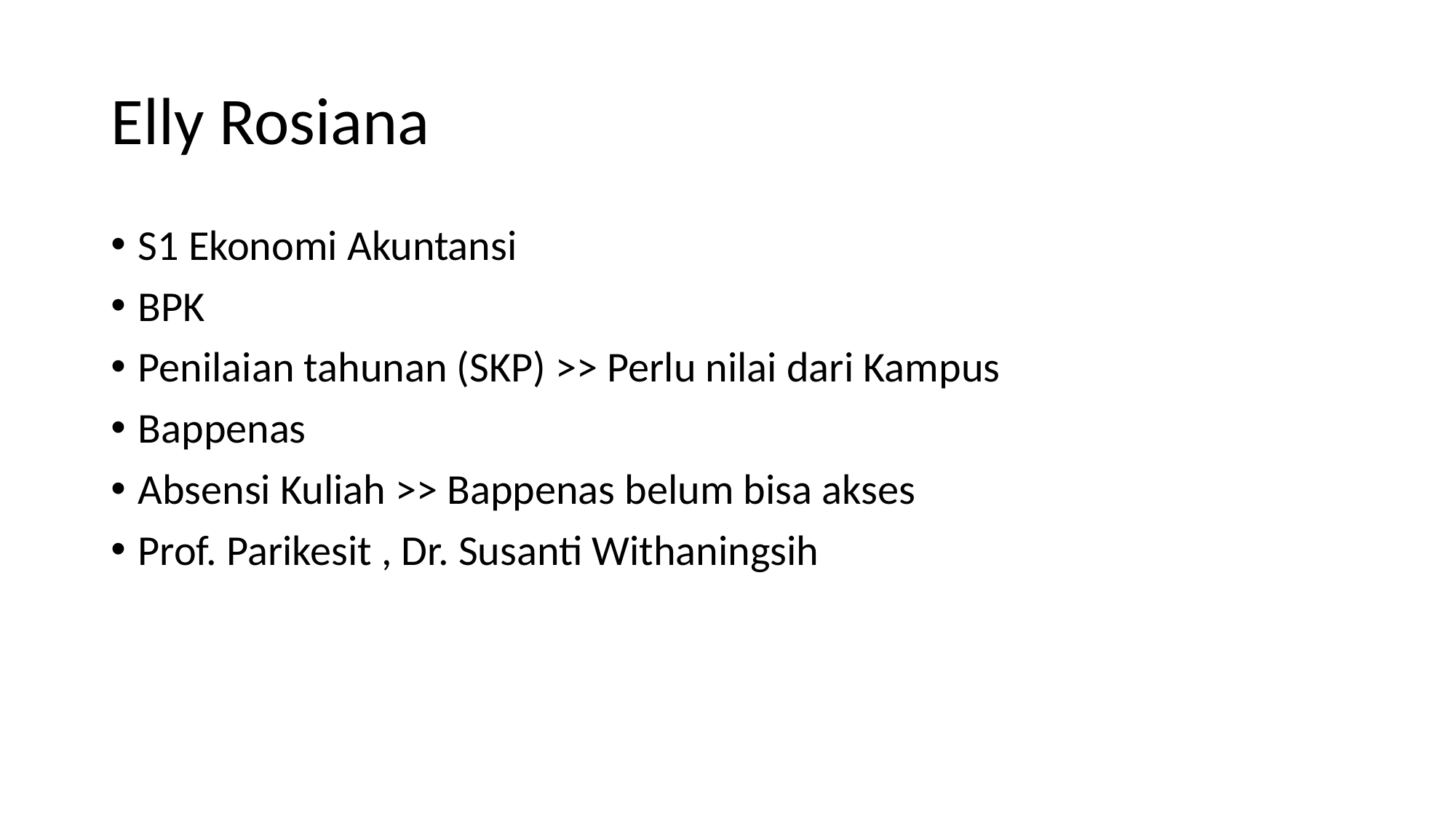

# Elly Rosiana
S1 Ekonomi Akuntansi
BPK
Penilaian tahunan (SKP) >> Perlu nilai dari Kampus
Bappenas
Absensi Kuliah >> Bappenas belum bisa akses
Prof. Parikesit , Dr. Susanti Withaningsih